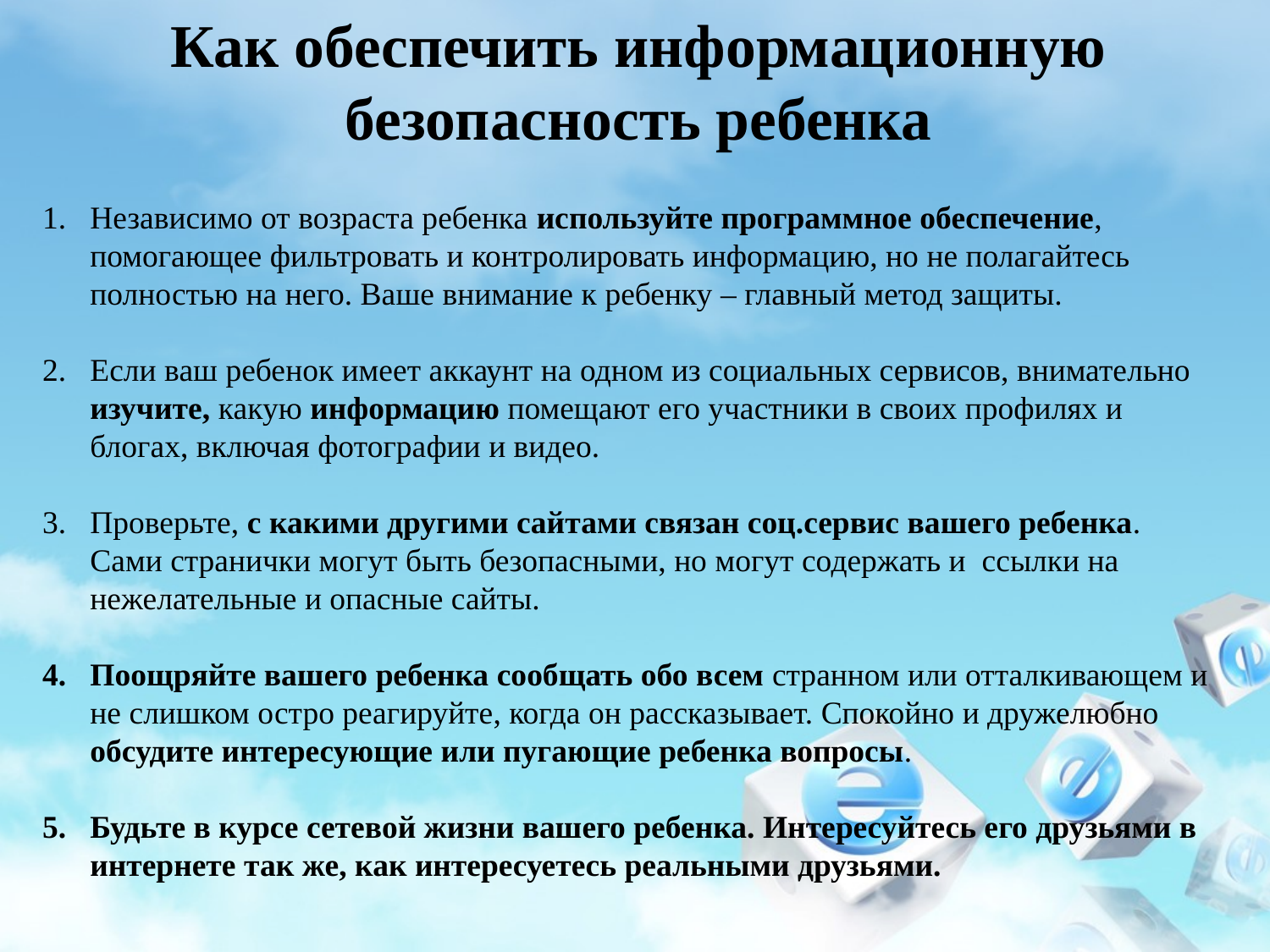

# Как обеспечить информационную безопасность ребенка
Независимо от возраста ребенка используйте программное обеспечение, помогающее фильтровать и контролировать информацию, но не полагайтесь полностью на него. Ваше внимание к ребенку – главный метод защиты.

Если ваш ребенок имеет аккаунт на одном из социальных сервисов, внимательно изучите, какую информацию помещают его участники в своих профилях и блогах, включая фотографии и видео.

Проверьте, с какими другими сайтами связан соц.сервис вашего ребенка. Сами странички могут быть безопасными, но могут содержать и  ссылки на нежелательные и опасные сайты.

Поощряйте вашего ребенка сообщать обо всем странном или отталкивающем и не слишком остро реагируйте, когда он рассказывает. Спокойно и дружелюбно обсудите интересующие или пугающие ребенка вопросы.

Будьте в курсе сетевой жизни вашего ребенка. Интересуйтесь его друзьями в интернете так же, как интересуетесь реальными друзьями.